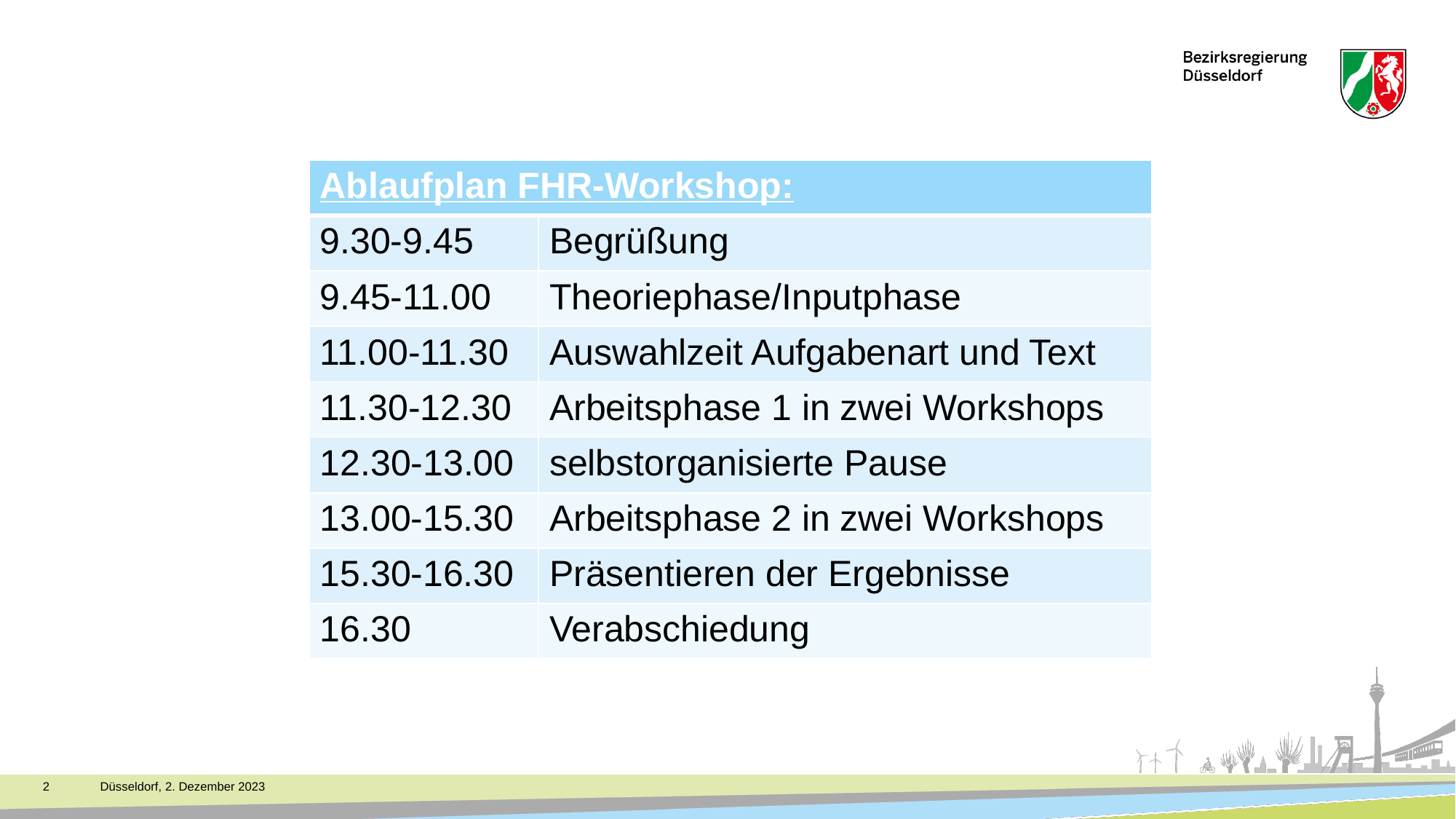

Organisatorisches

| Ablaufplan FHR-Workshop: |  |
| --- | --- |
| 9.30-9.45 | Begrüßung |
| 9.45-11.00 | Theoriephase/Inputphase |
| 11.00-11.30 | Auswahlzeit Aufgabenart und Text |
| 11.30-12.30 | Arbeitsphase 1 in zwei Workshops |
| 12.30-13.00 | selbstorganisierte Pause |
| 13.00-15.30 | Arbeitsphase 2 in zwei Workshops |
| 15.30-16.30 | Präsentieren der Ergebnisse |
| 16.30 | Verabschiedung |
#
2
Düsseldorf, 2. Dezember 2023